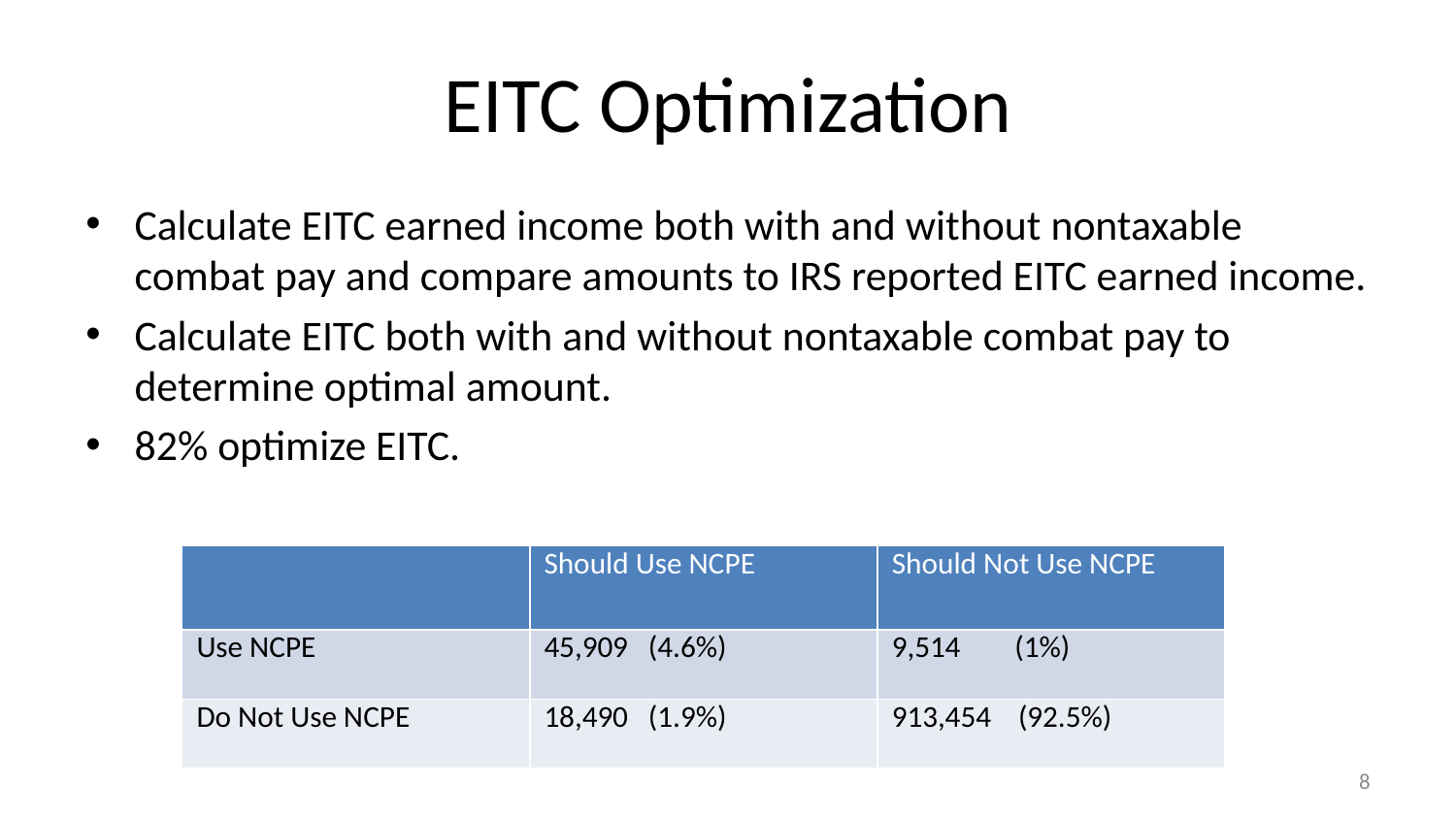

# EITC Optimization
Calculate EITC earned income both with and without nontaxable combat pay and compare amounts to IRS reported EITC earned income.
Calculate EITC both with and without nontaxable combat pay to determine optimal amount.
82% optimize EITC.
|  | Should Use NCPE | Should Not Use NCPE |
| --- | --- | --- |
| Use NCPE | 45,909 (4.6%) | 9,514 (1%) |
| Do Not Use NCPE | 18,490 (1.9%) | 913,454 (92.5%) |
8